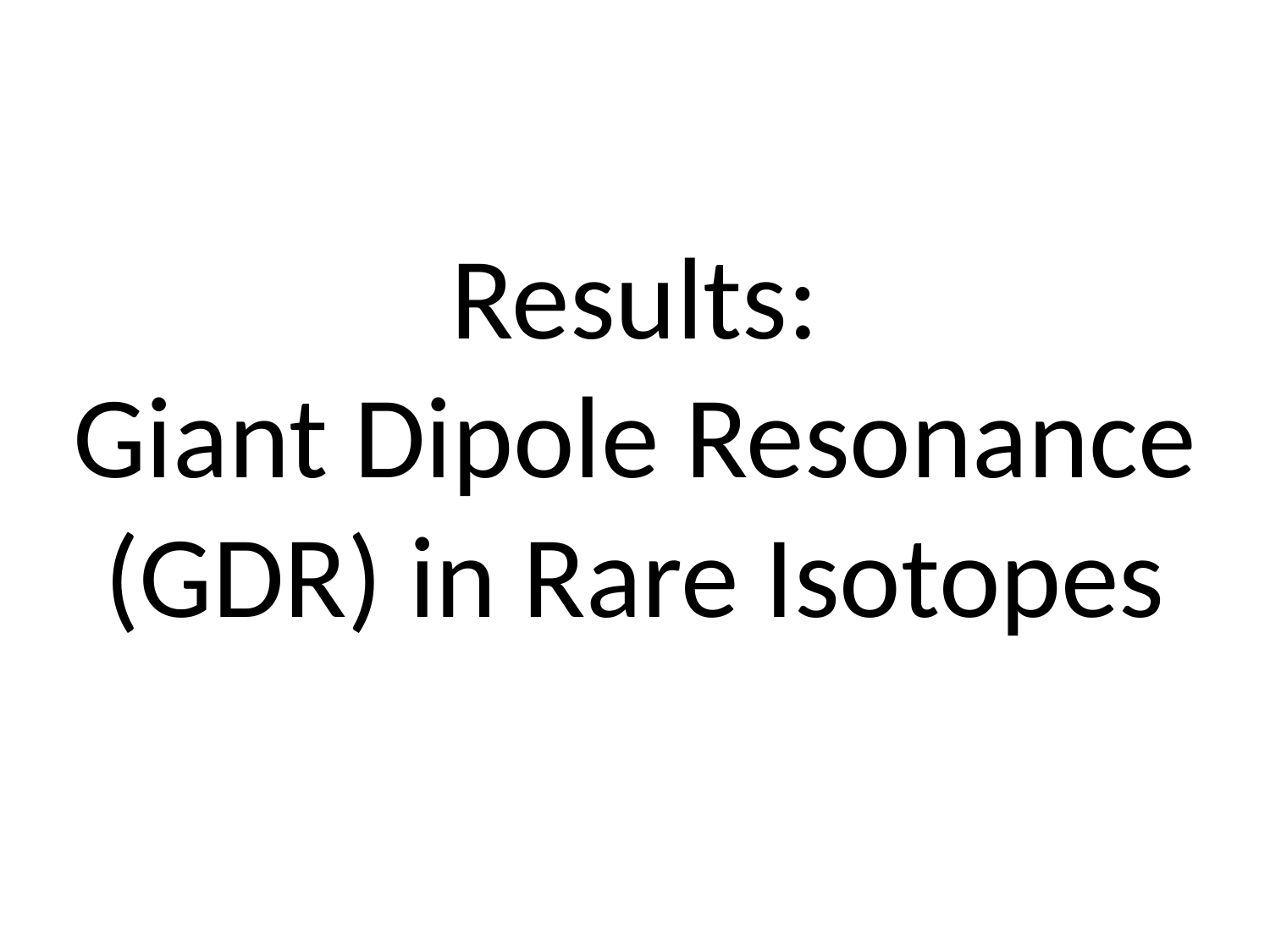

Results:
Giant Dipole Resonance (GDR) in Rare Isotopes